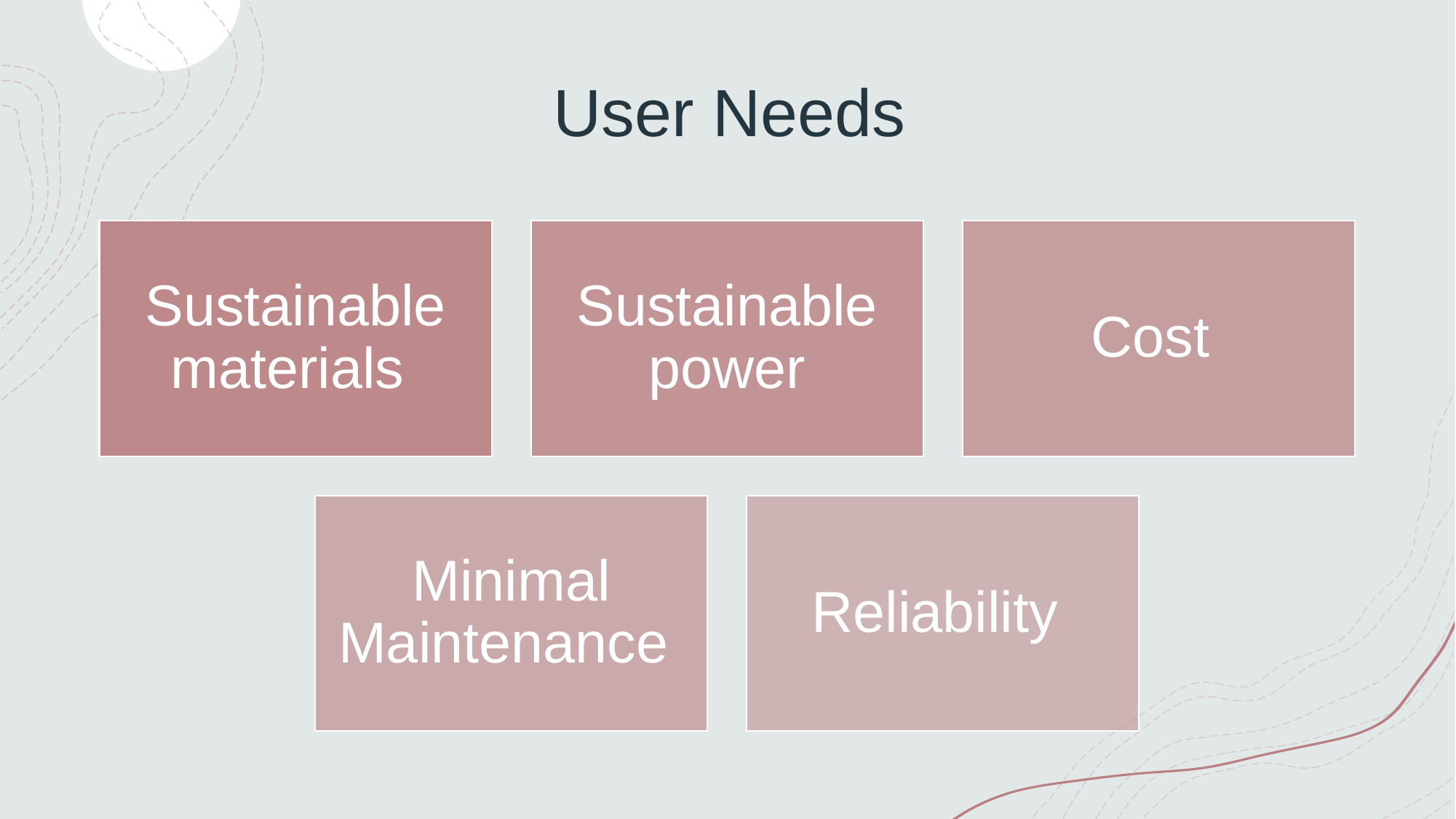

# User Needs
Sustainable materials
Sustainable power
Cost
Minimal Maintenance
Reliability